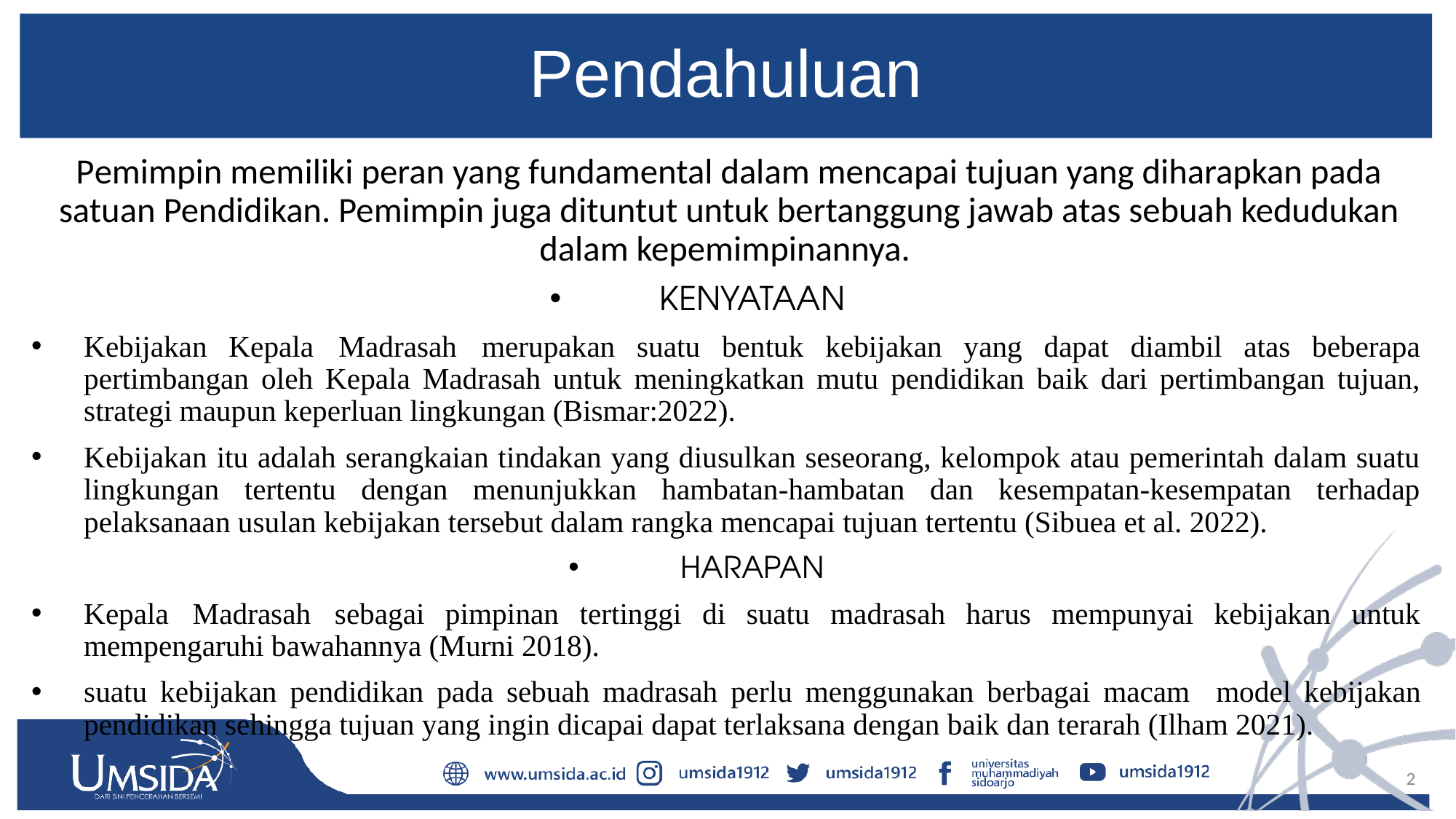

# Pendahuluan
Pemimpin memiliki peran yang fundamental dalam mencapai tujuan yang diharapkan pada satuan Pendidikan. Pemimpin juga dituntut untuk bertanggung jawab atas sebuah kedudukan dalam kepemimpinannya.
KENYATAAN
Kebijakan Kepala Madrasah merupakan suatu bentuk kebijakan yang dapat diambil atas beberapa pertimbangan oleh Kepala Madrasah untuk meningkatkan mutu pendidikan baik dari pertimbangan tujuan, strategi maupun keperluan lingkungan (Bismar:2022).
Kebijakan itu adalah serangkaian tindakan yang diusulkan seseorang, kelompok atau pemerintah dalam suatu lingkungan tertentu dengan menunjukkan hambatan-hambatan dan kesempatan-kesempatan terhadap pelaksanaan usulan kebijakan tersebut dalam rangka mencapai tujuan tertentu (Sibuea et al. 2022).
HARAPAN
Kepala Madrasah sebagai pimpinan tertinggi di suatu madrasah harus mempunyai kebijakan untuk mempengaruhi bawahannya (Murni 2018).
suatu kebijakan pendidikan pada sebuah madrasah perlu menggunakan berbagai macam  model kebijakan pendidikan sehingga tujuan yang ingin dicapai dapat terlaksana dengan baik dan terarah (Ilham 2021).